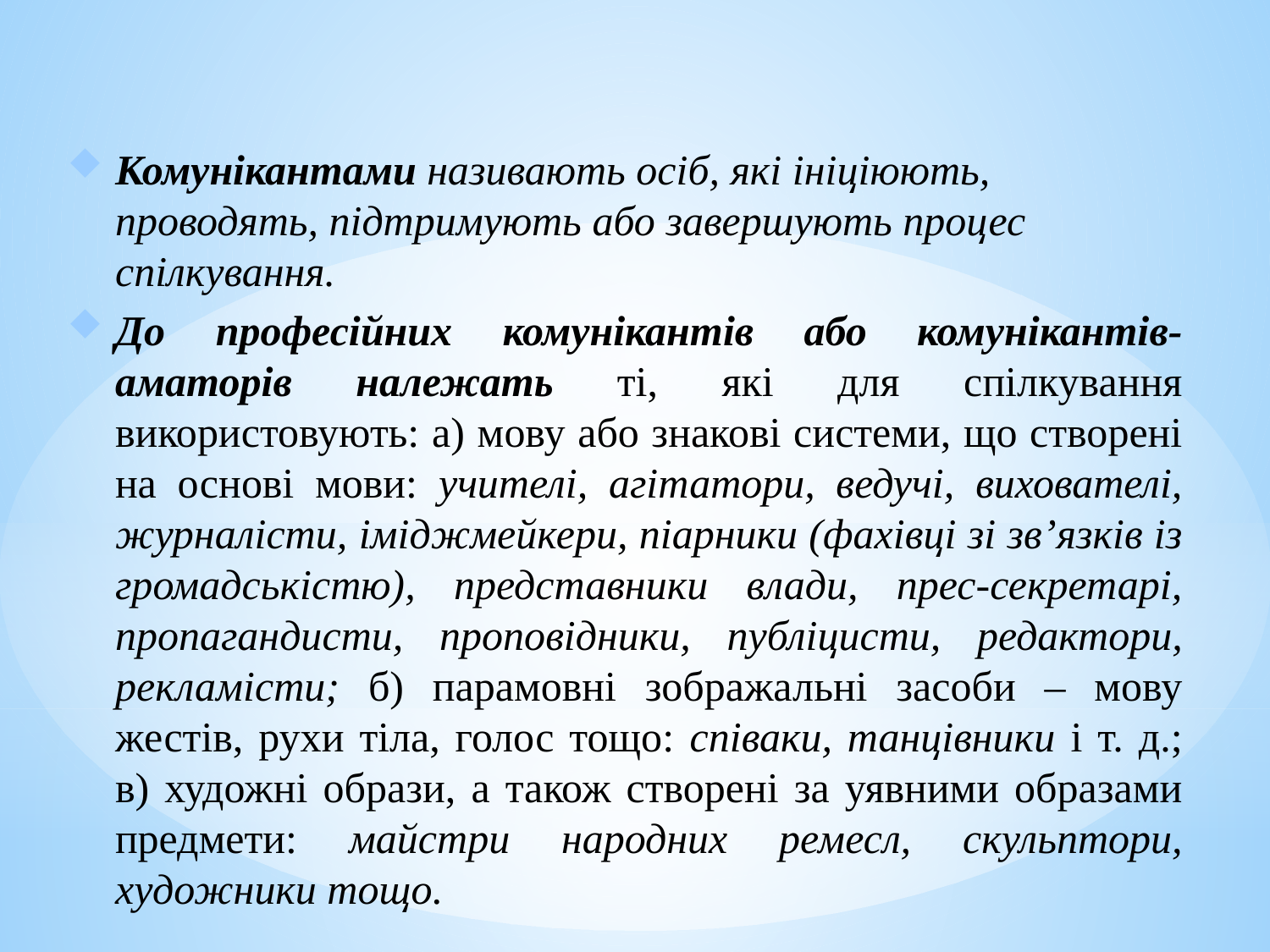

Комунікантами називають осіб, які ініціюють, проводять, підтримують або завершують процес спілкування.
До професійних комунікантів або комунікантів-аматорів належать ті, які для спілкування використовують: а) мову або знакові системи, що створені на основі мови: учителі, агітатори, ведучі, вихователі, журналісти, іміджмейкери, піарники (фахівці зі зв’язків із громадськістю), представники влади, прес-секретарі, пропагандисти, проповідники, публіцисти, редактори, рекламісти; б) парамовні зображальні засоби – мову жестів, рухи тіла, голос тощо: співаки, танцівники і т. д.; в) художні образи, а також створені за уявними образами предмети: майстри народних ремесл, скульптори, художники тощо.